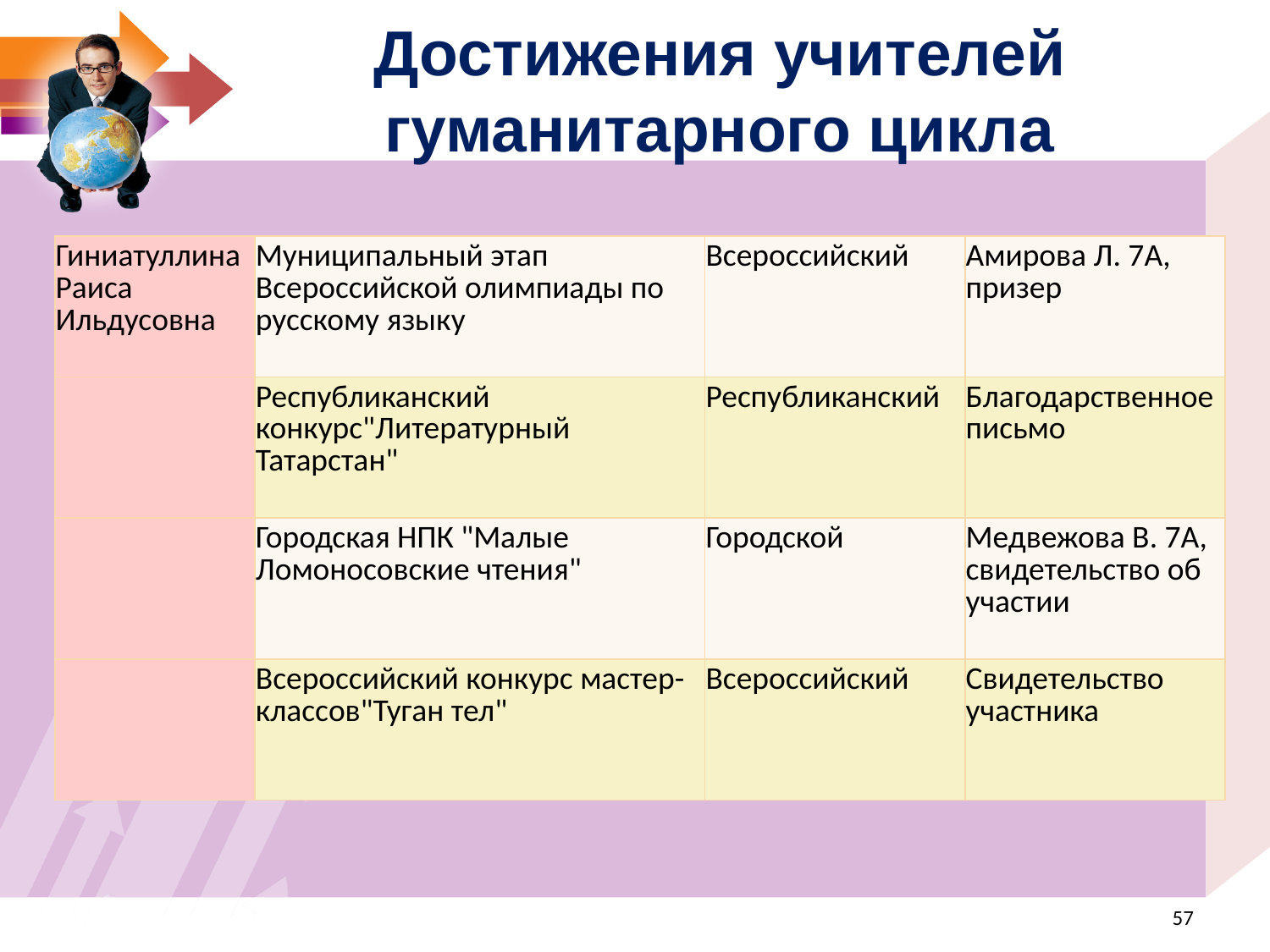

Достижения учителей гуманитарного цикла
| Гиниатуллина Раиса Ильдусовна | Муниципальный этап Всероссийской олимпиады по русскому языку | Всероссийский | Амирова Л. 7А, призер |
| --- | --- | --- | --- |
|  | Республиканский конкурс"Литературный Татарстан" | Республиканский | Благодарственное письмо |
|  | Городская НПК "Малые Ломоносовские чтения" | Городской | Медвежова В. 7А, свидетельство об участии |
|  | Всероссийский конкурс мастер-классов"Туган тел" | Всероссийский | Свидетельство участника |
57